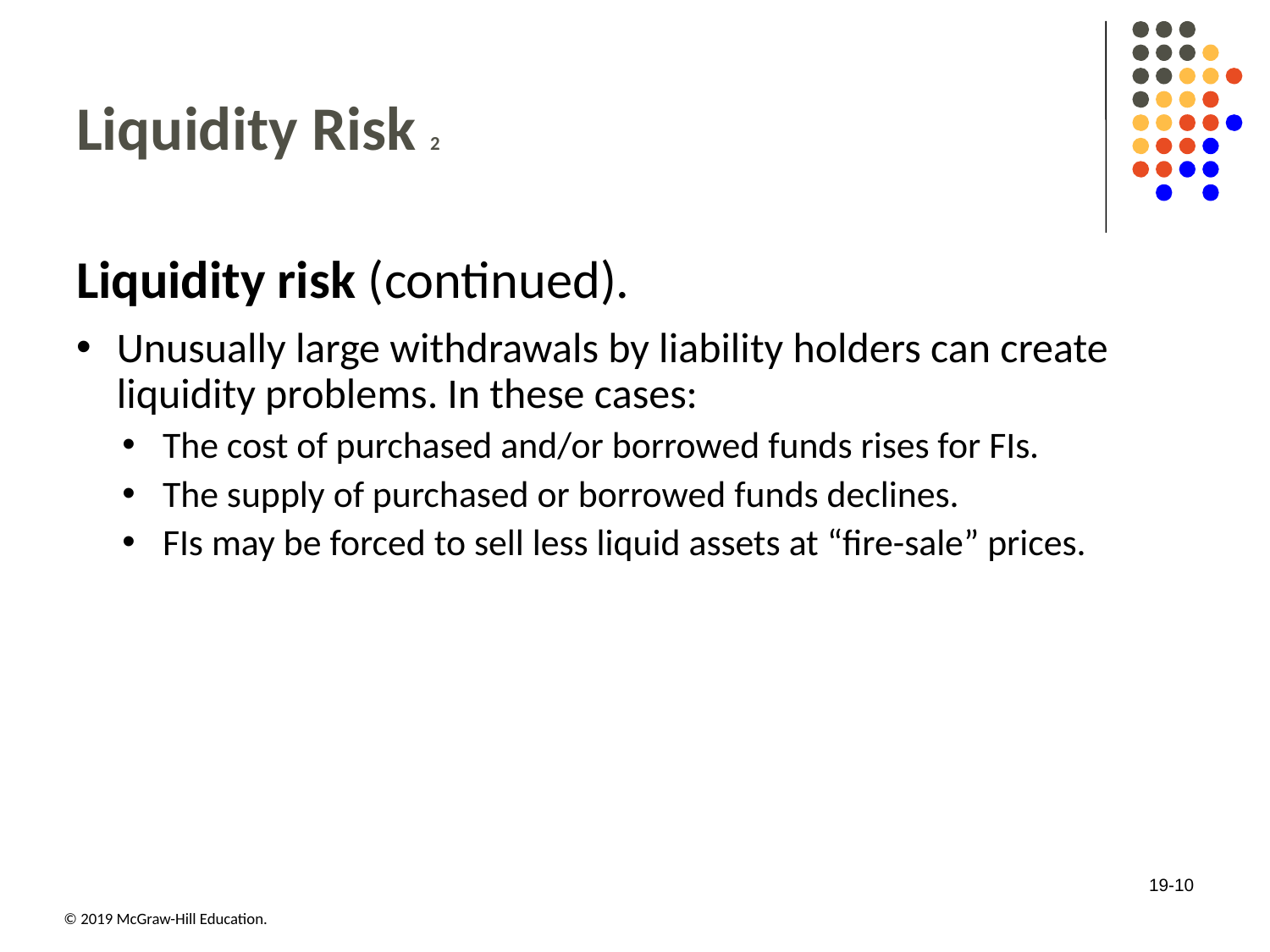

# Liquidity Risk 2
Liquidity risk (continued).
Unusually large withdrawals by liability holders can create liquidity problems. In these cases:
The cost of purchased and/or borrowed funds rises for FIs.
The supply of purchased or borrowed funds declines.
FIs may be forced to sell less liquid assets at “fire-sale” prices.
19-10